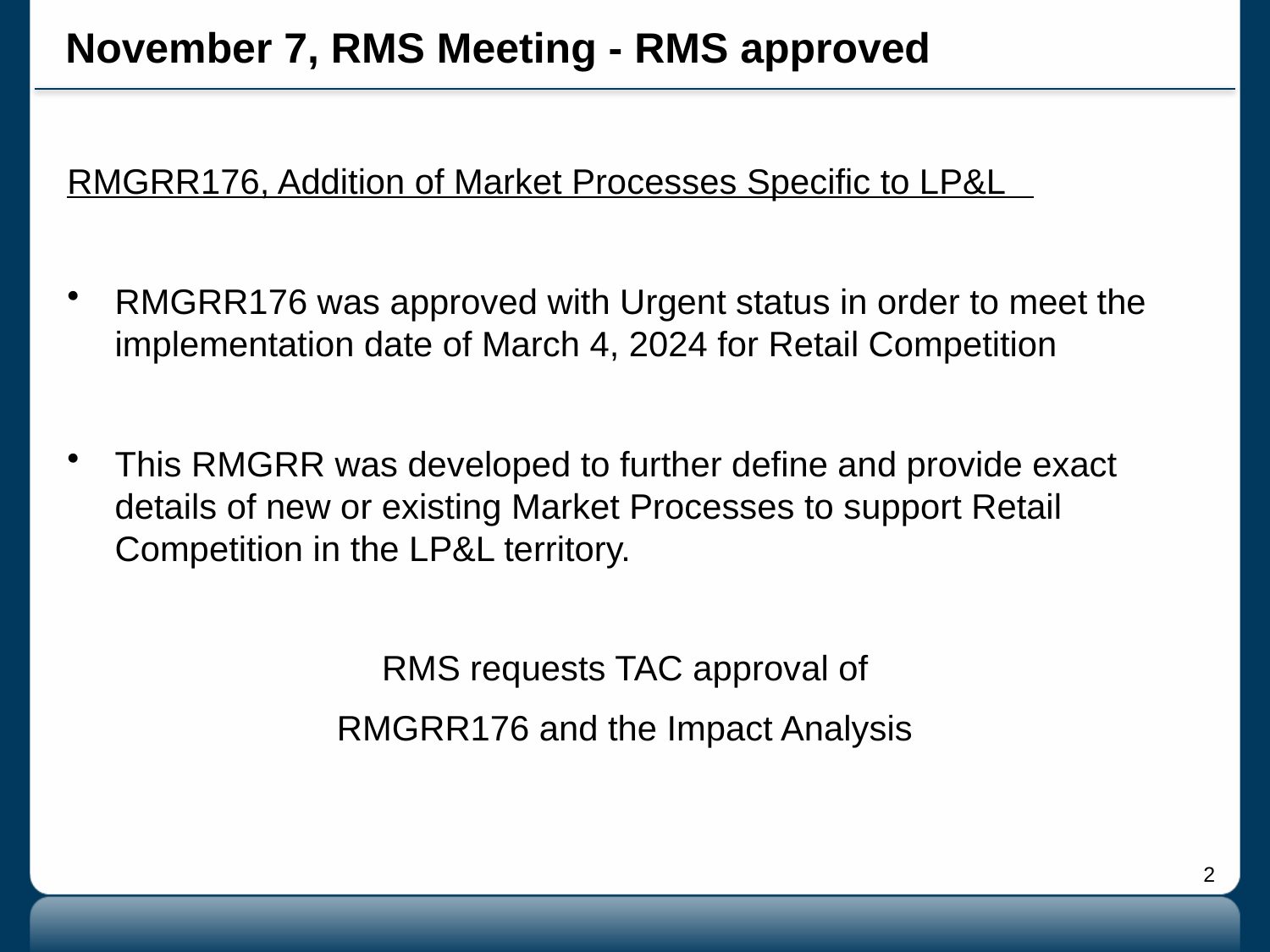

# November 7, RMS Meeting - RMS approved

RMGRR176, Addition of Market Processes Specific to LP&L

RMGRR176 was approved with Urgent status in order to meet the  implementation date of March 4, 2024 for Retail Competition

This RMGRR was developed to further define and provide exact details of new or existing Market Processes to support Retail Competition in the LP&L territory.

RMS requests TAC approval of
RMGRR176 and the Impact Analysis